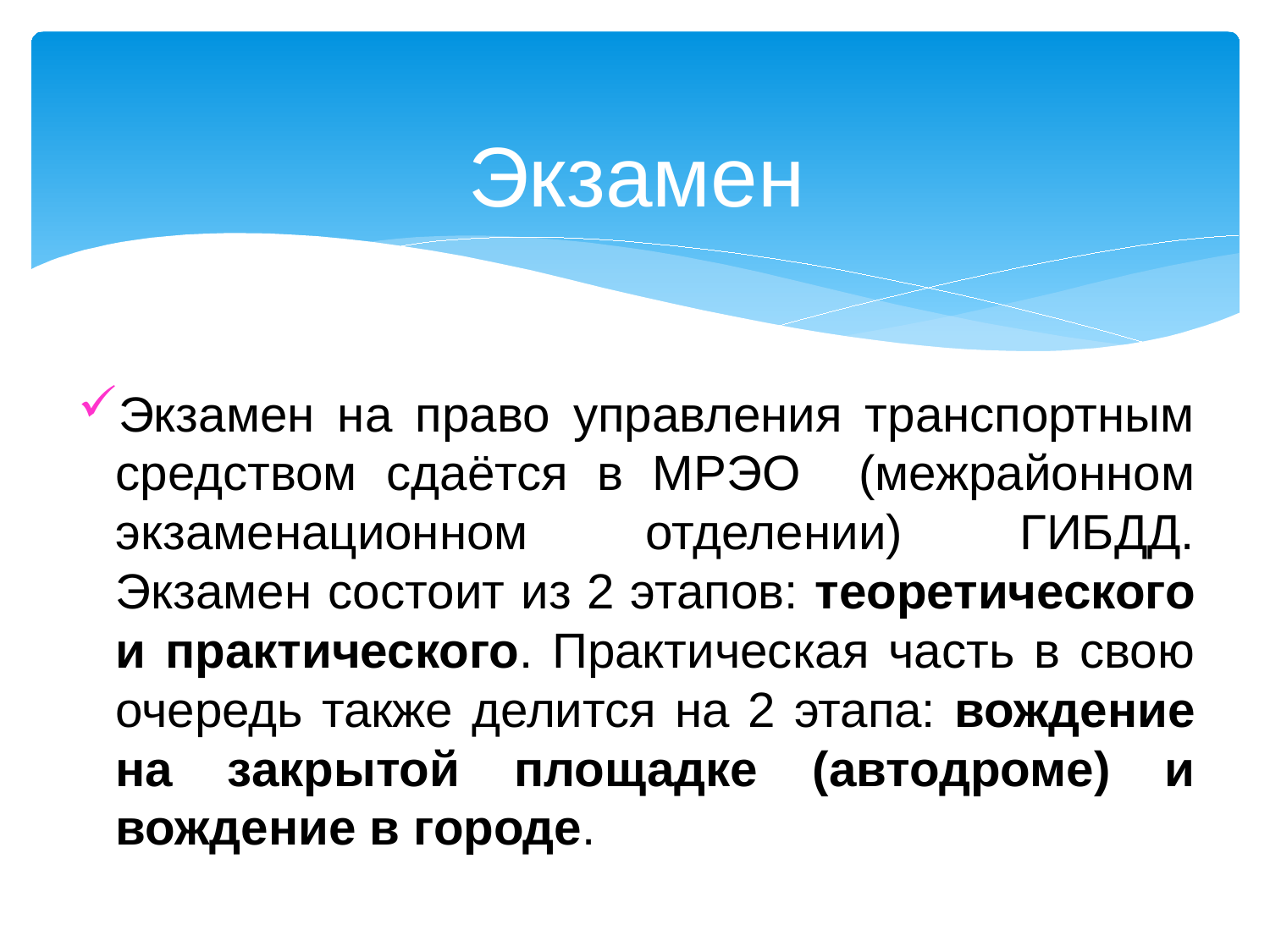

# Экзамен
Экзамен на право управления транспортным средством сдаётся в МРЭО  (межрайонном экзаменационном отделении) ГИБДД. Экзамен состоит из 2 этапов: теоретического и практического. Практическая часть в свою очередь также делится на 2 этапа: вождение на закрытой площадке (автодроме) и вождение в городе.